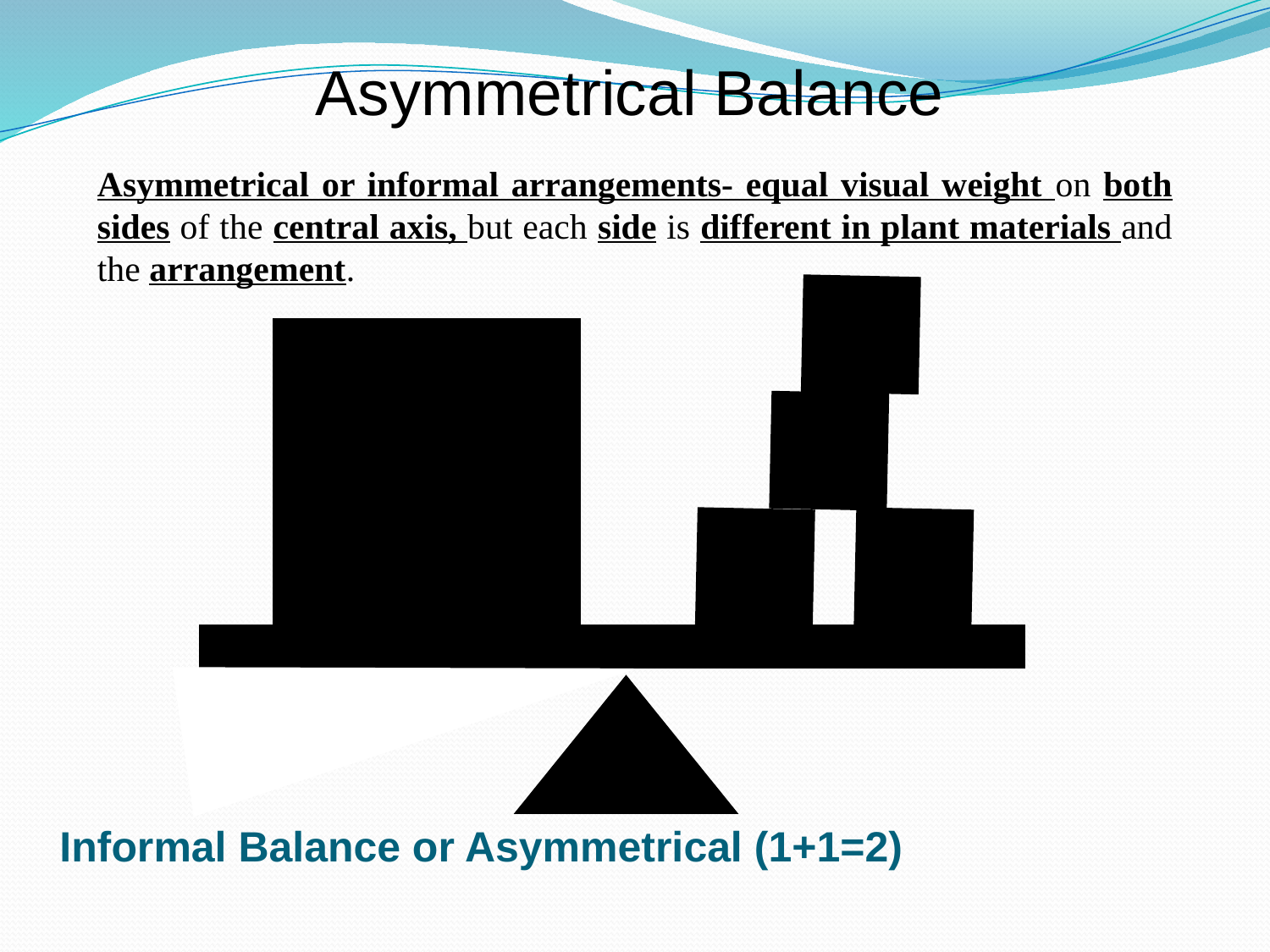

Asymmetrical Balance
Asymmetrical or informal arrangements- equal visual weight on both sides of the central axis, but each side is different in plant materials and the arrangement.

# Informal Balance or Asymmetrical (1+1=2)